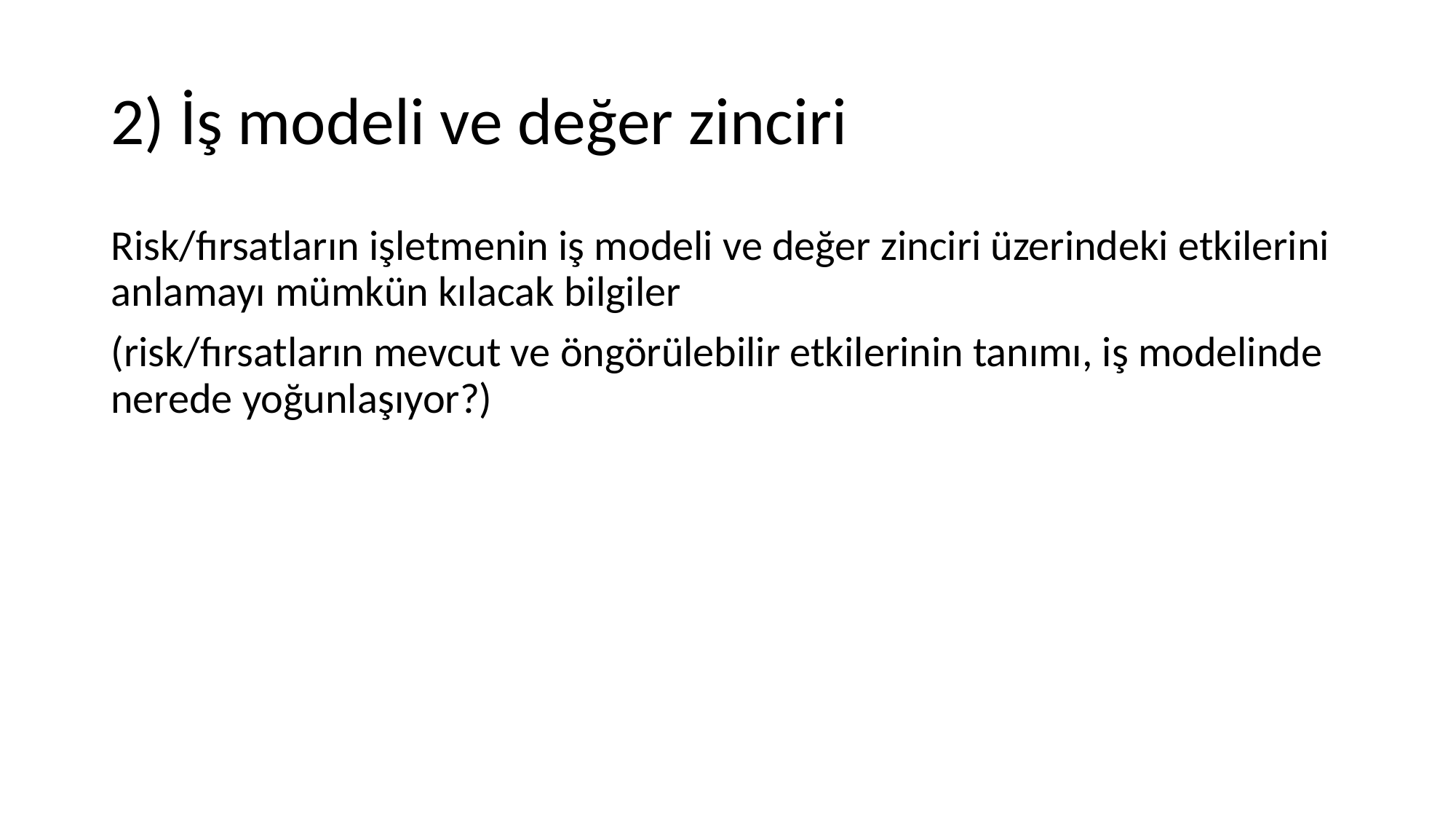

# 2) İş modeli ve değer zinciri
Risk/fırsatların işletmenin iş modeli ve değer zinciri üzerindeki etkilerini anlamayı mümkün kılacak bilgiler
(risk/fırsatların mevcut ve öngörülebilir etkilerinin tanımı, iş modelinde nerede yoğunlaşıyor?)